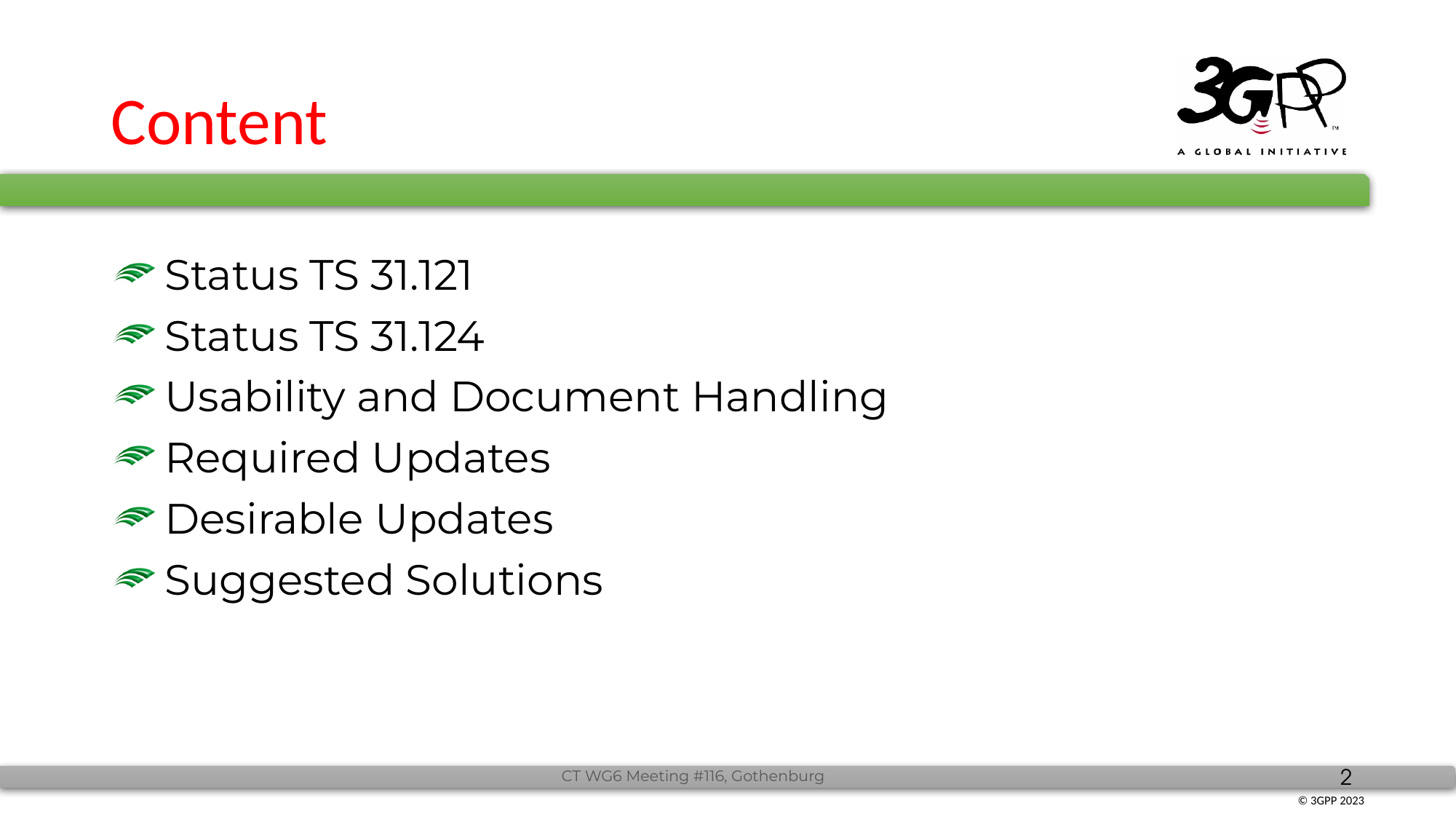

# Content
Status TS 31.121
Status TS 31.124
Usability and Document Handling
Required Updates
Desirable Updates
Suggested Solutions